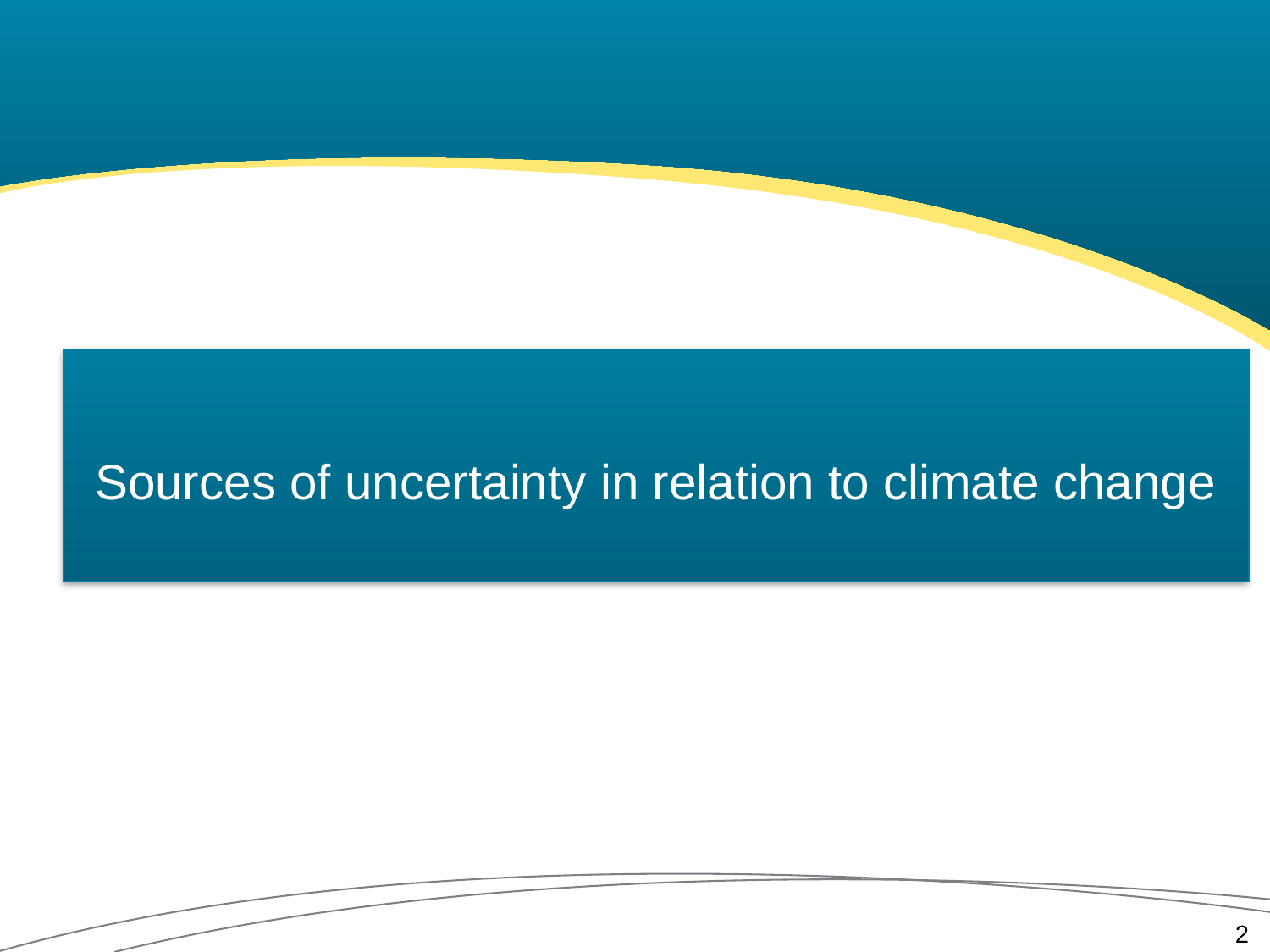

Sources of uncertainty in relation to climate change
2